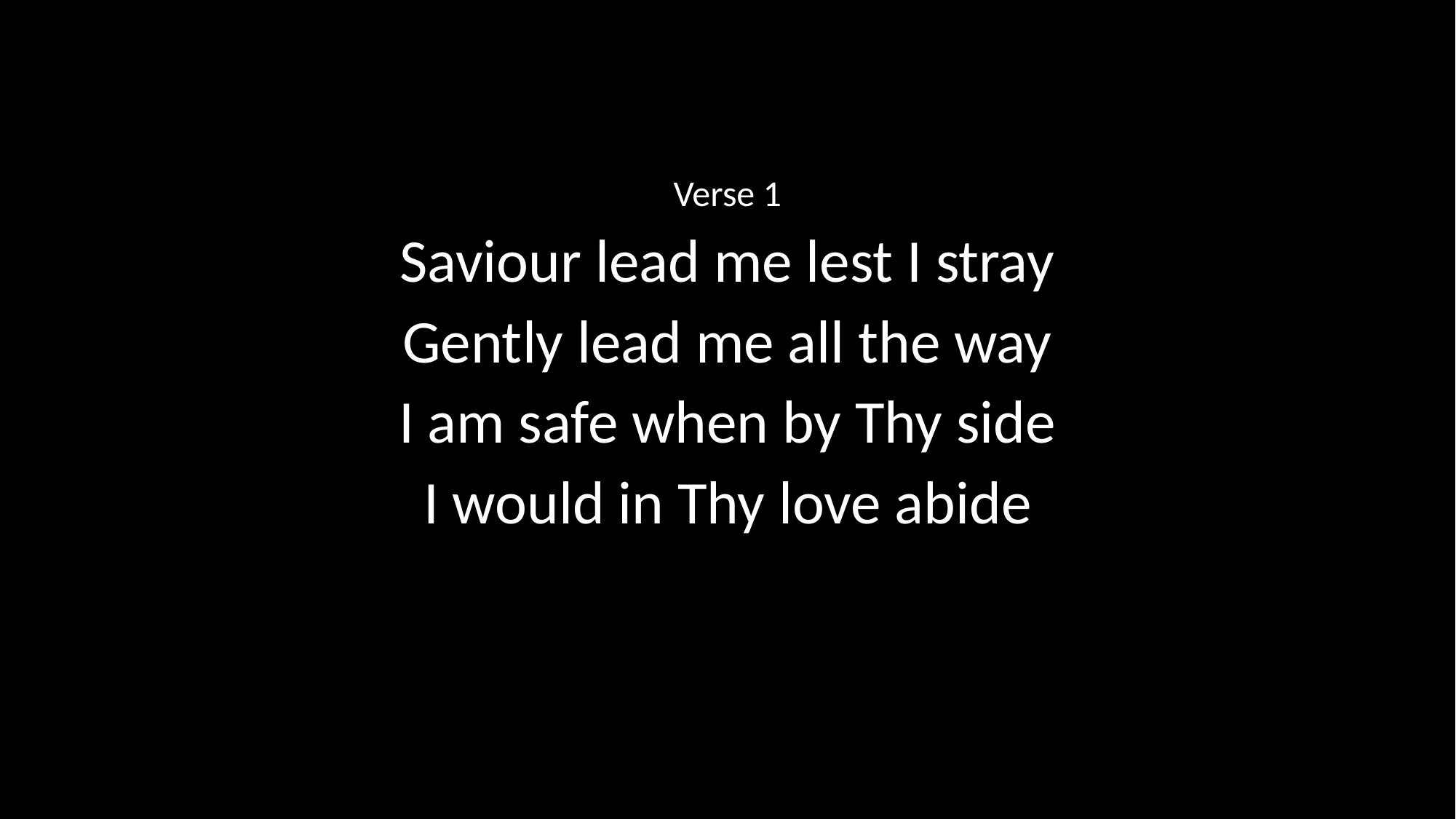

Verse 1
Saviour lead me lest I stray
Gently lead me all the way
I am safe when by Thy side
I would in Thy love abide